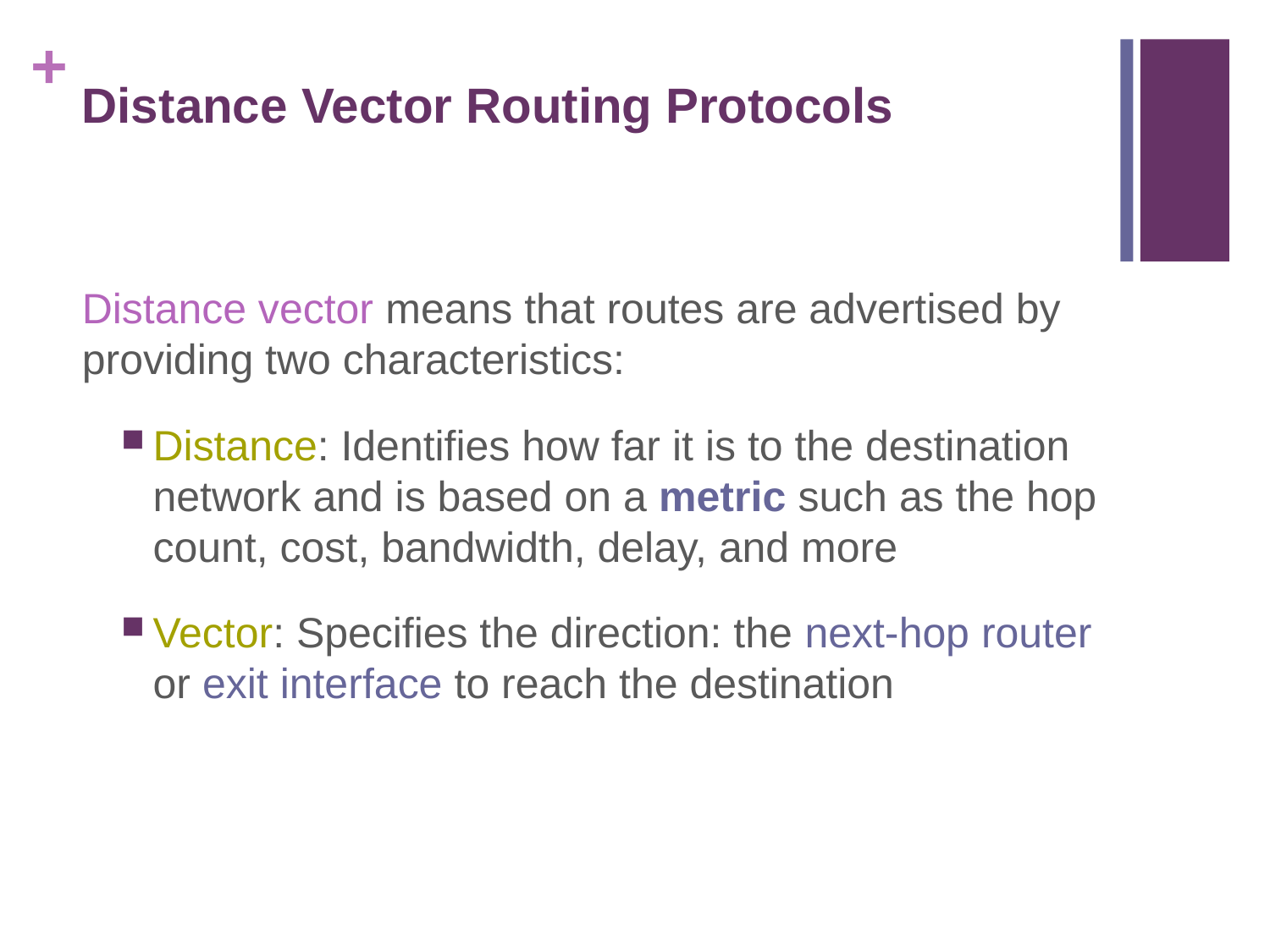

# Distance Vector Routing Protocols
Distance vector means that routes are advertised by providing two characteristics:
Distance: Identifies how far it is to the destination network and is based on a metric such as the hop count, cost, bandwidth, delay, and more
Vector: Specifies the direction: the next-hop router or exit interface to reach the destination